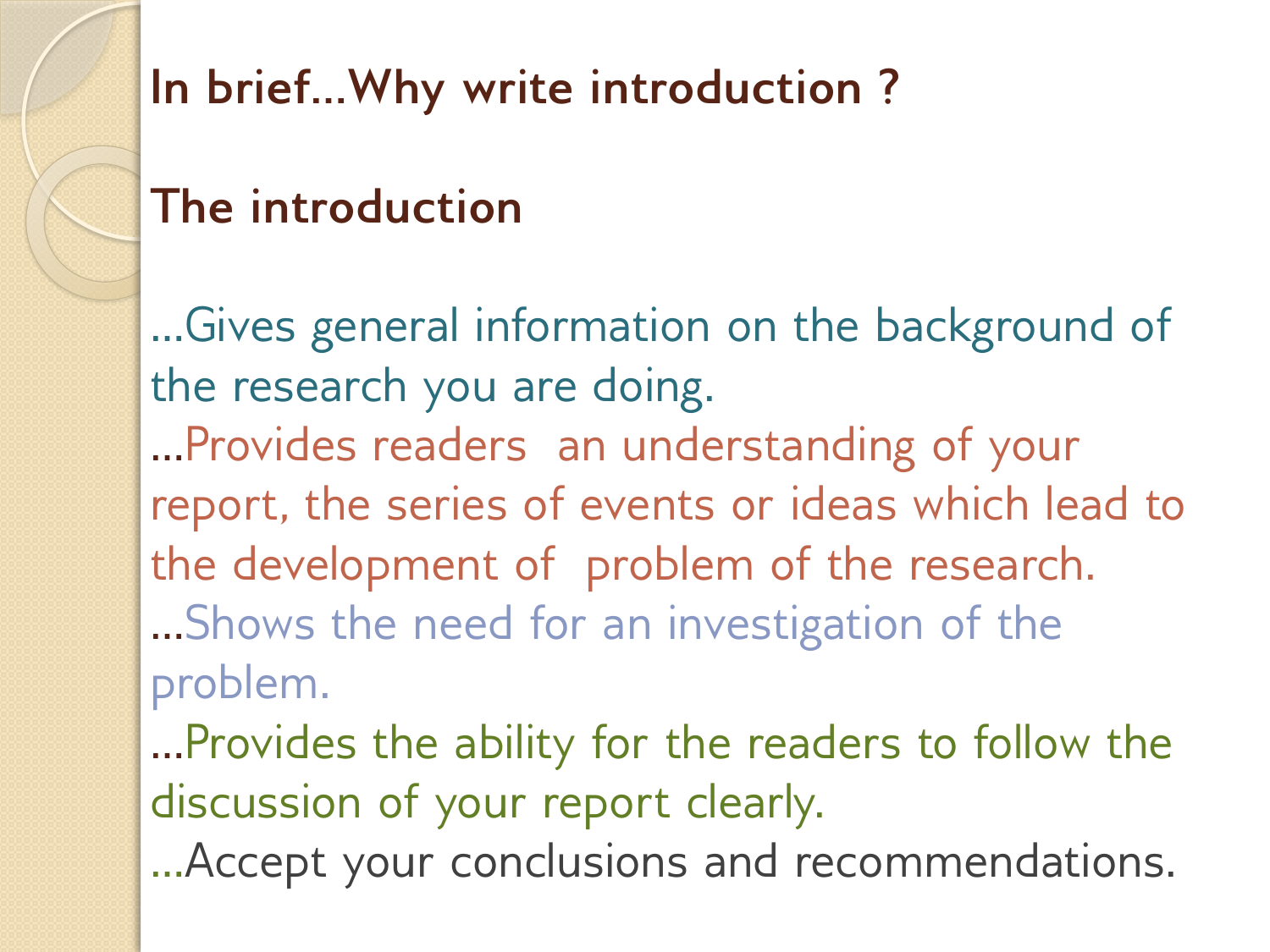

# In brief…Why write introduction ? The introduction …Gives general information on the background of the research you are doing. …Provides readers  an understanding of your report, the series of events or ideas which lead to the development of  problem of the research. …Shows the need for an investigation of the problem. …Provides the ability for the readers to follow the discussion of your report clearly. …Accept your conclusions and recommendations.